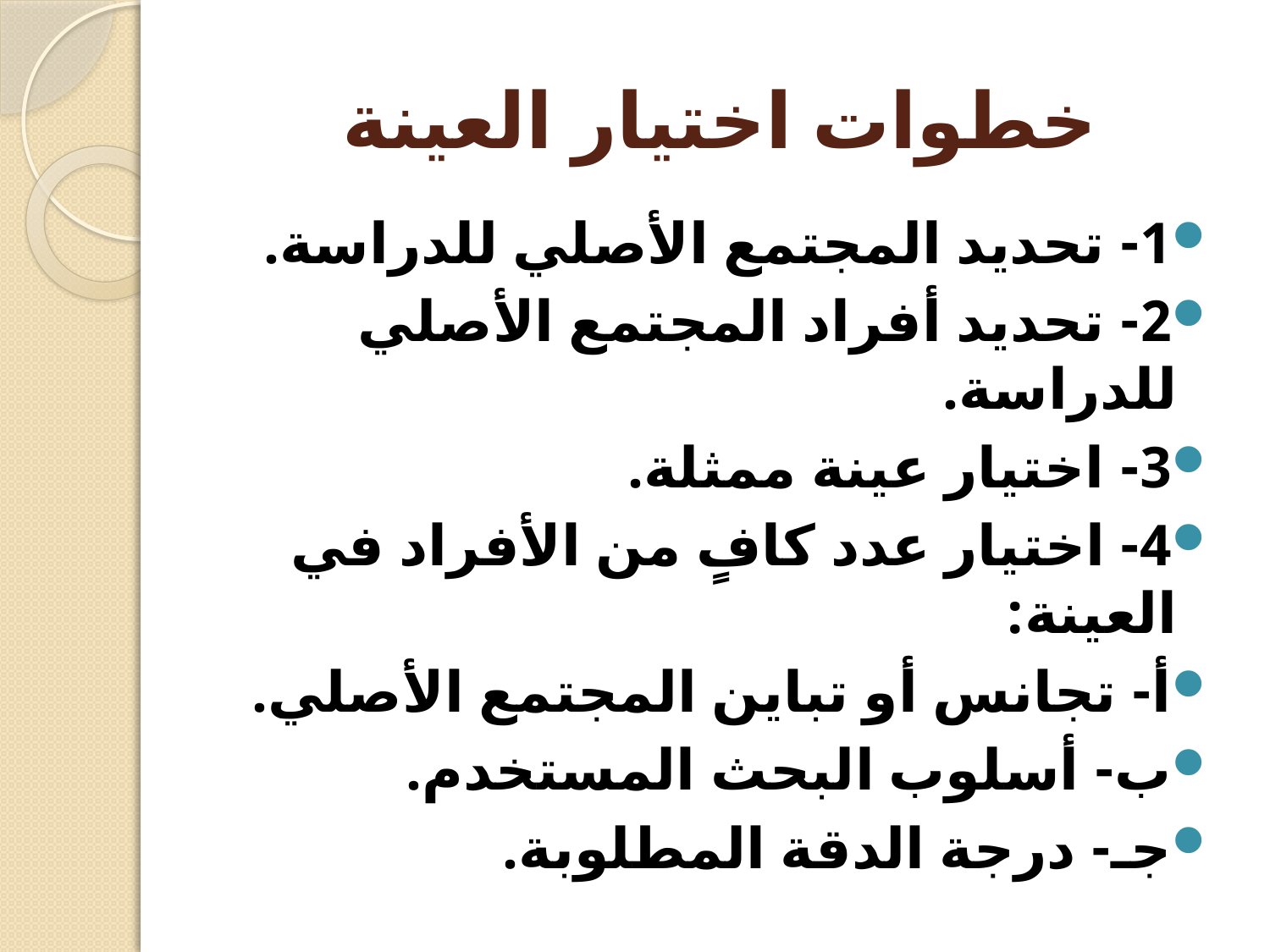

# خطوات اختيار العينة
1- تحديد المجتمع الأصلي للدراسة.
2- تحديد أفراد المجتمع الأصلي للدراسة.
3- اختيار عينة ممثلة.
4- اختيار عدد كافٍ من الأفراد في العينة:
أ- تجانس أو تباين المجتمع الأصلي.
ب- أسلوب البحث المستخدم.
جـ- درجة الدقة المطلوبة.